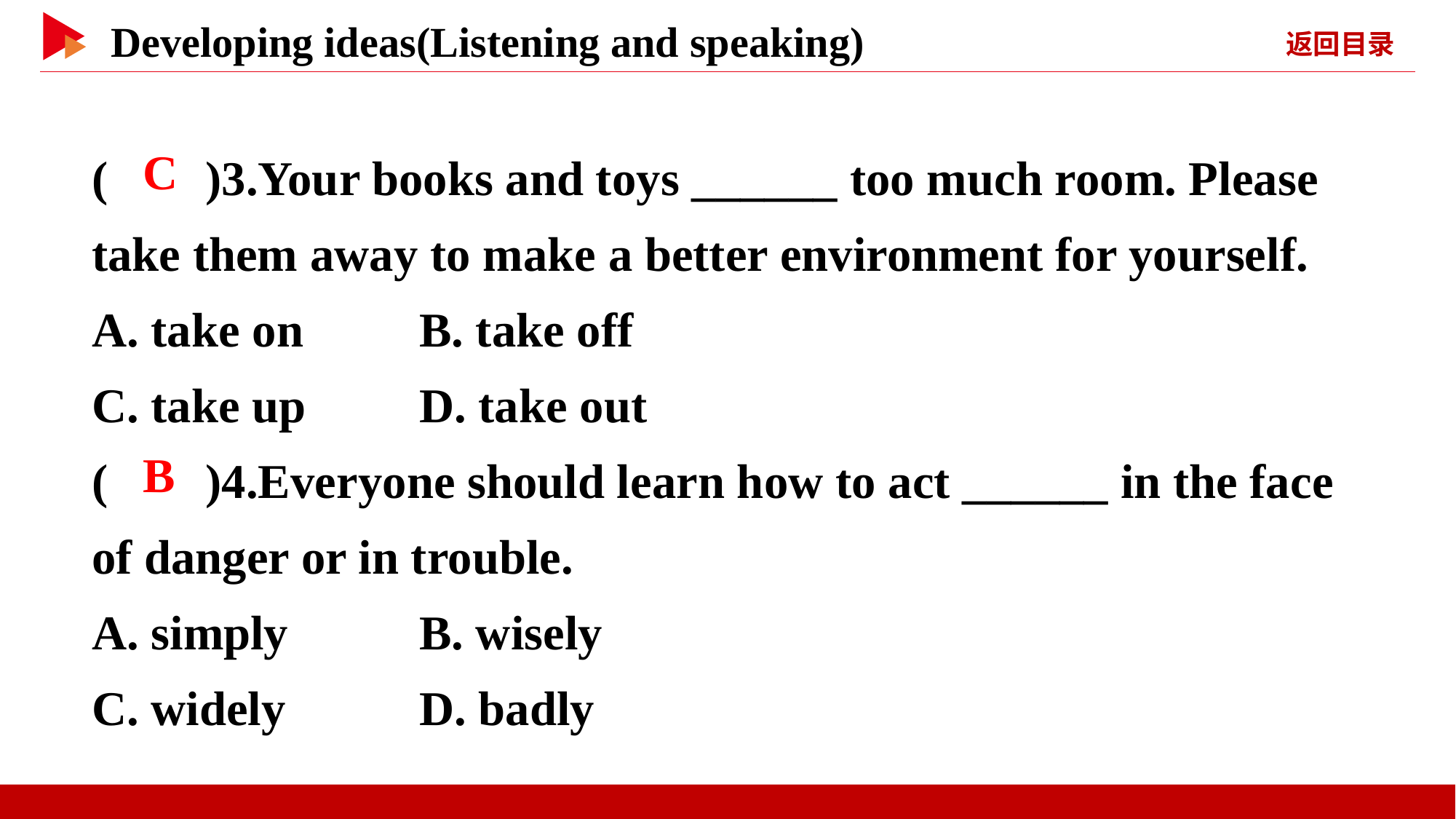

(        )3.Your books and toys ______ too much room. Please take them away to make a better environment for yourself.
A. take on		B. take off
C. take up		D. take out
(        )4.Everyone should learn how to act ______ in the face of danger or in trouble.
A. simply		B. wisely
C. widely		D. badly
   C
   B